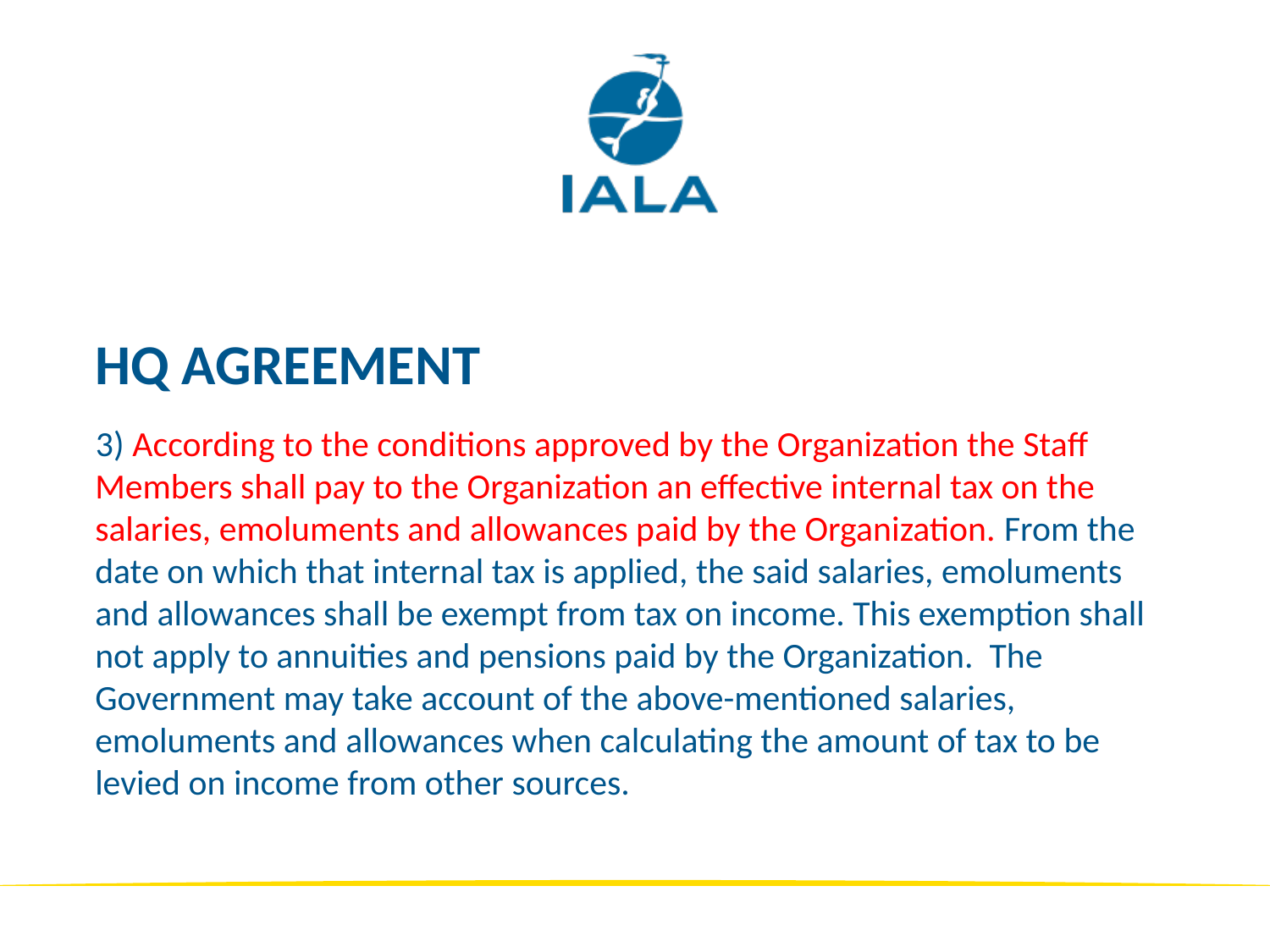

# HQ Agreement
3) According to the conditions approved by the Organization the Staff Members shall pay to the Organization an effective internal tax on the salaries, emoluments and allowances paid by the Organization. From the date on which that internal tax is applied, the said salaries, emoluments and allowances shall be exempt from tax on income. This exemption shall not apply to annuities and pensions paid by the Organization.  The Government may take account of the above-mentioned salaries, emoluments and allowances when calculating the amount of tax to be levied on income from other sources.